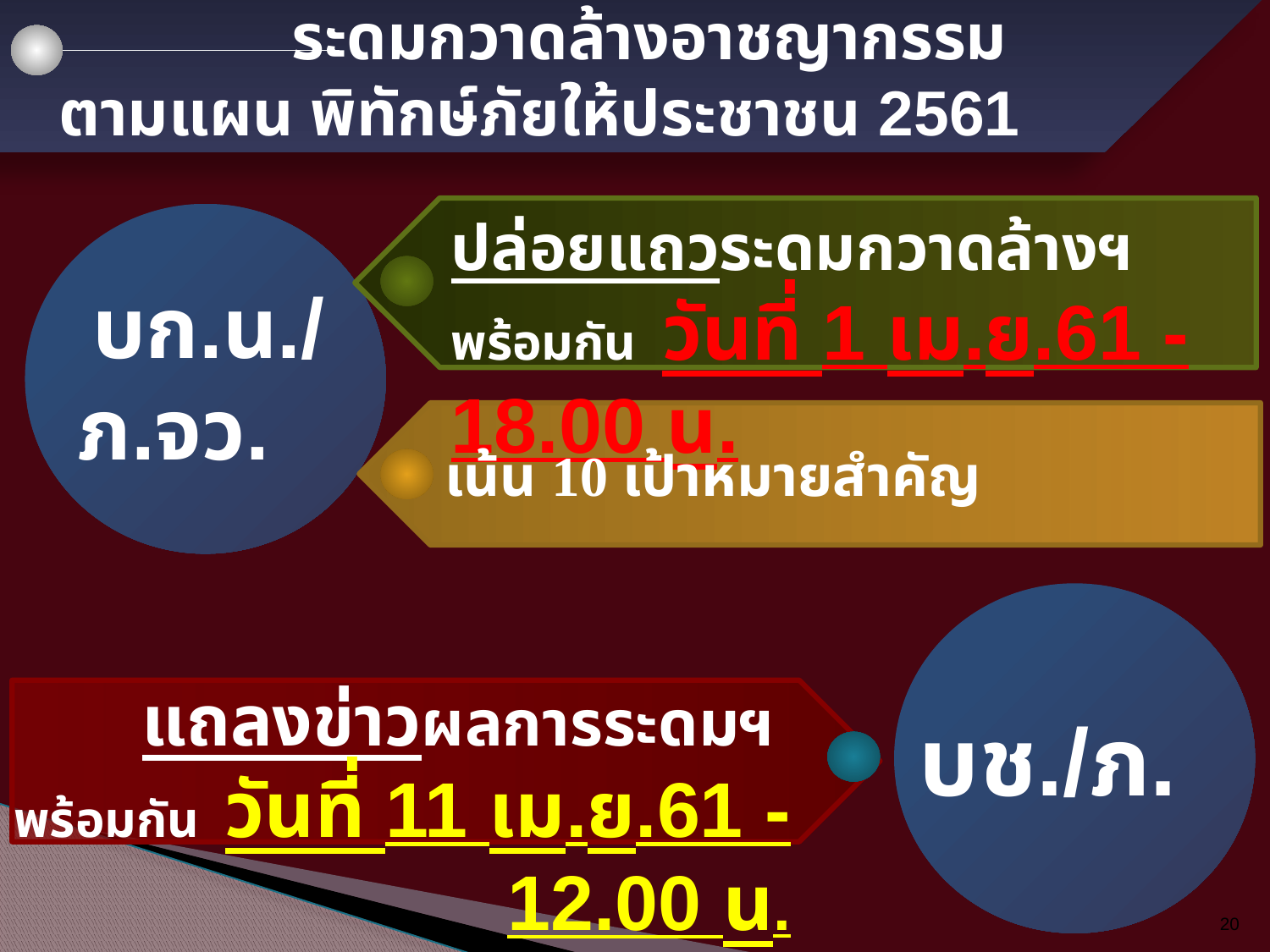

ระดมกวาดล้างอาชญากรรม
ตามแผน พิทักษ์ภัยให้ประชาชน 2561

ปล่อยแถวระดมกวาดล้างฯ
พร้อมกัน  วันที่ 1 เม.ย.61 - 18.00 น.

เน้น 10 เป้าหมายสำคัญ

บก.น./
ภ.จว.

บช./ภ.
แถลงข่าวผลการระดมฯ
พร้อมกัน  วันที่ 11 เม.ย.61 - 12.00 น.

20